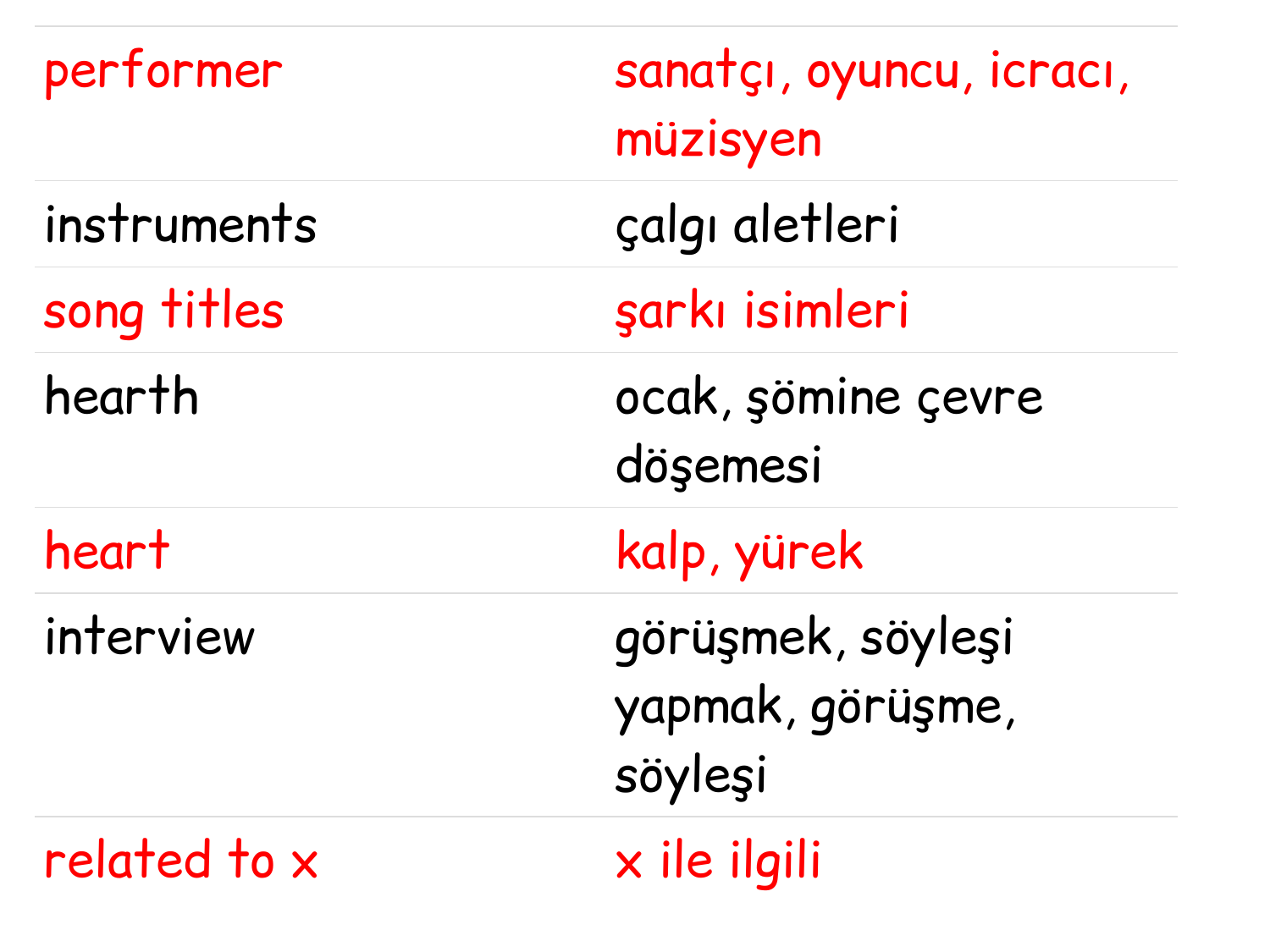

| performer | sanatçı, oyuncu, icracı, müzisyen |
| --- | --- |
| instruments | çalgı aletleri |
| song titles | şarkı isimleri |
| hearth | ocak, şömine çevre döşemesi |
| heart | kalp, yürek |
| interview | görüşmek, söyleşi yapmak, görüşme, söyleşi |
| related to x | x ile ilgili |
#